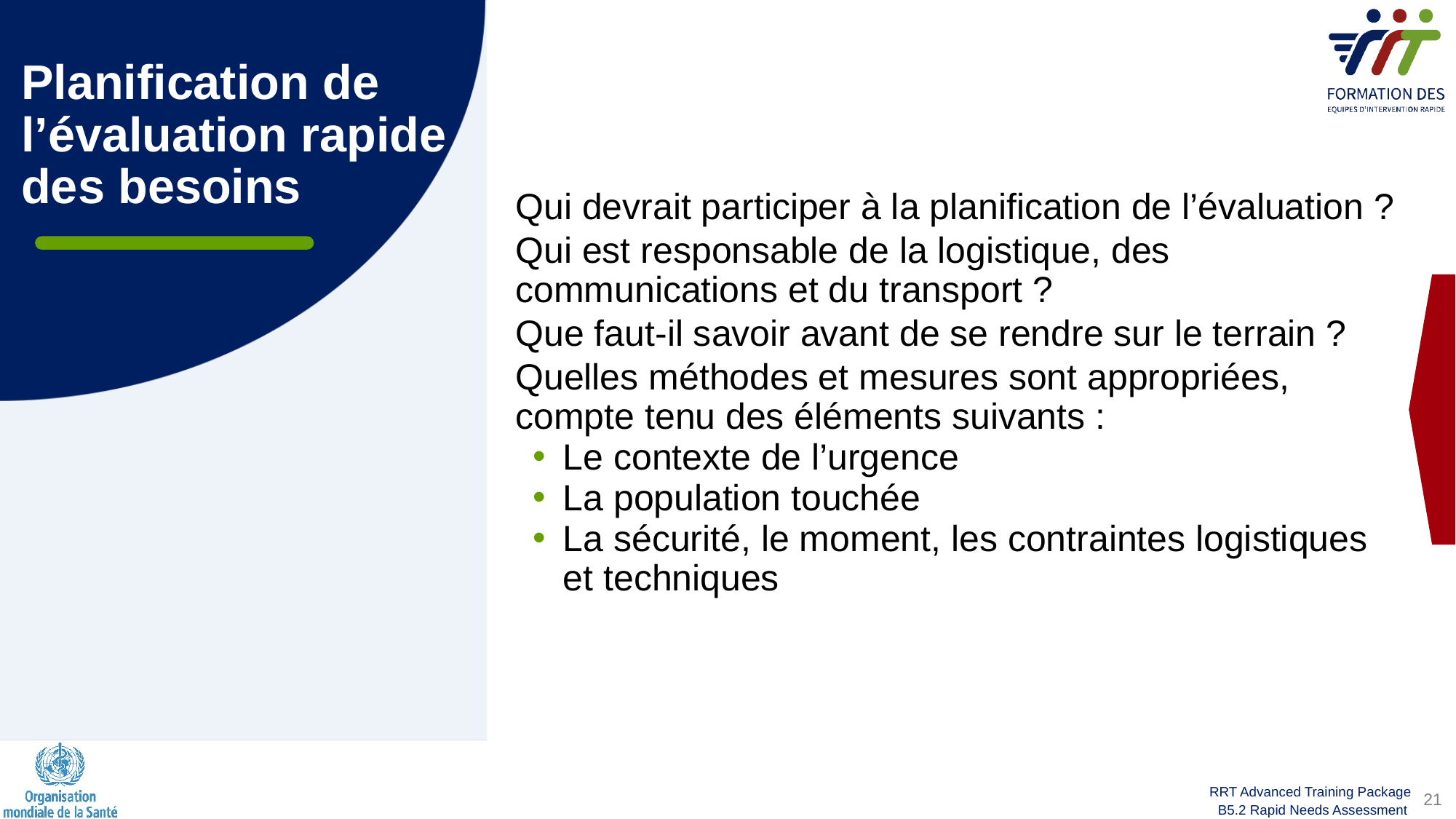

Planification de l’évaluation rapide des besoins
Qui devrait participer à la planification de l’évaluation ?
Qui est responsable de la logistique, des communications et du transport ?
Que faut-il savoir avant de se rendre sur le terrain ?
Quelles méthodes et mesures sont appropriées, compte tenu des éléments suivants :
Le contexte de l’urgence
La population touchée
La sécurité, le moment, les contraintes logistiques et techniques